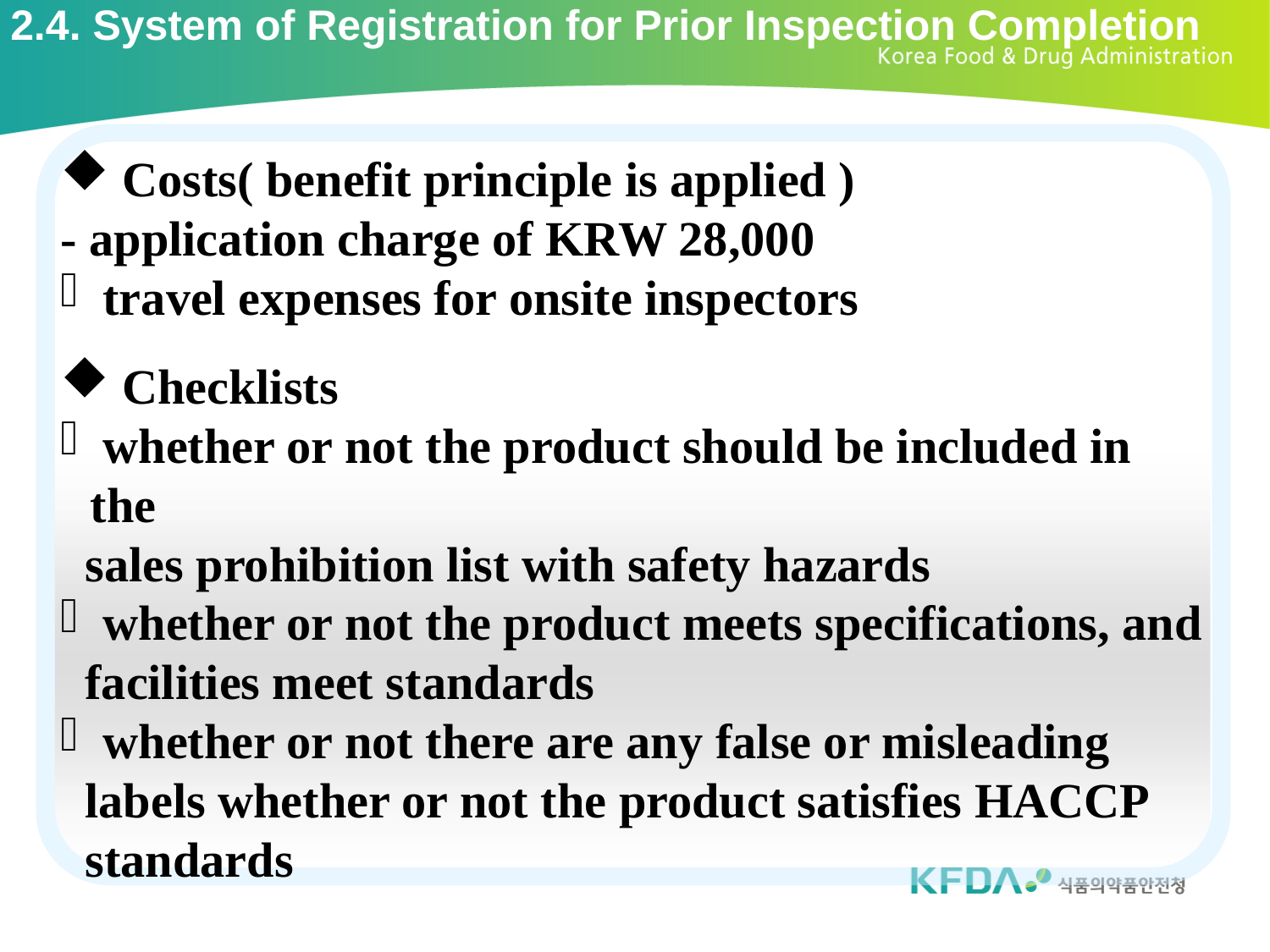

2.4. System of Registration for Prior Inspection Completion
 Costs( benefit principle is applied )
- application charge of KRW 28,000
 travel expenses for onsite inspectors
 Checklists
 whether or not the product should be included in the
  sales prohibition list with safety hazards
 whether or not the product meets specifications, and
  facilities meet standards
 whether or not there are any false or misleading
  labels whether or not the product satisfies HACCP
  standards